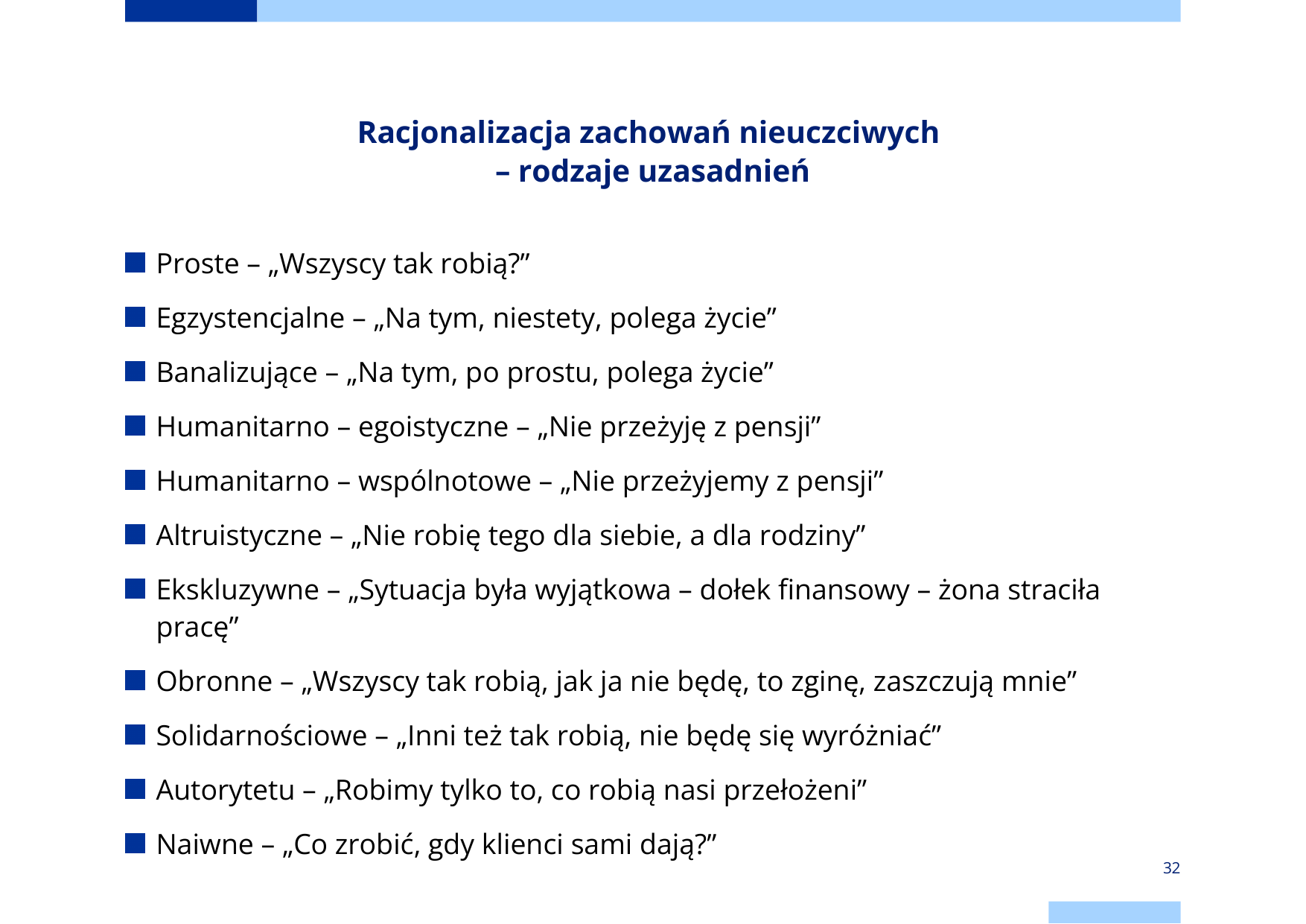

# Racjonalizacja zachowań nieuczciwych – rodzaje uzasadnień
Proste – „Wszyscy tak robią?”
Egzystencjalne – „Na tym, niestety, polega życie”
Banalizujące – „Na tym, po prostu, polega życie”
Humanitarno – egoistyczne – „Nie przeżyję z pensji”
Humanitarno – wspólnotowe – „Nie przeżyjemy z pensji”
Altruistyczne – „Nie robię tego dla siebie, a dla rodziny”
Ekskluzywne – „Sytuacja była wyjątkowa – dołek finansowy – żona straciła pracę”
Obronne – „Wszyscy tak robią, jak ja nie będę, to zginę, zaszczują mnie”
Solidarnościowe – „Inni też tak robią, nie będę się wyróżniać”
Autorytetu – „Robimy tylko to, co robią nasi przełożeni”
Naiwne – „Co zrobić, gdy klienci sami dają?”

32